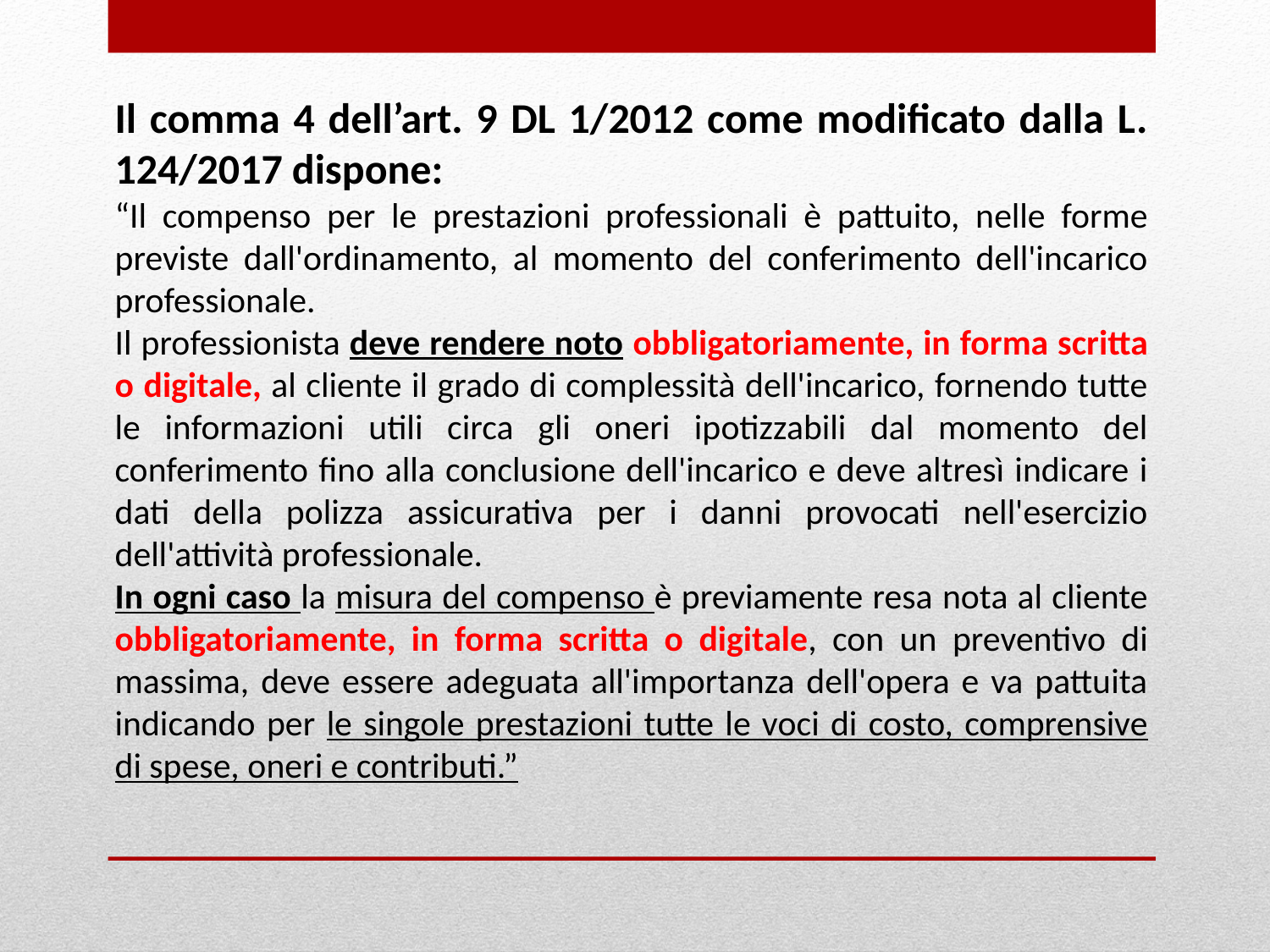

Il comma 4 dell’art. 9 DL 1/2012 come modificato dalla L. 124/2017 dispone:
“Il compenso per le prestazioni professionali è pattuito, nelle forme previste dall'ordinamento, al momento del conferimento dell'incarico professionale.
Il professionista deve rendere noto obbligatoriamente, in forma scritta o digitale, al cliente il grado di complessità dell'incarico, fornendo tutte le informazioni utili circa gli oneri ipotizzabili dal momento del conferimento fino alla conclusione dell'incarico e deve altresì indicare i dati della polizza assicurativa per i danni provocati nell'esercizio dell'attività professionale.
In ogni caso la misura del compenso è previamente resa nota al cliente obbligatoriamente, in forma scritta o digitale, con un preventivo di massima, deve essere adeguata all'importanza dell'opera e va pattuita indicando per le singole prestazioni tutte le voci di costo, comprensive di spese, oneri e contributi.”